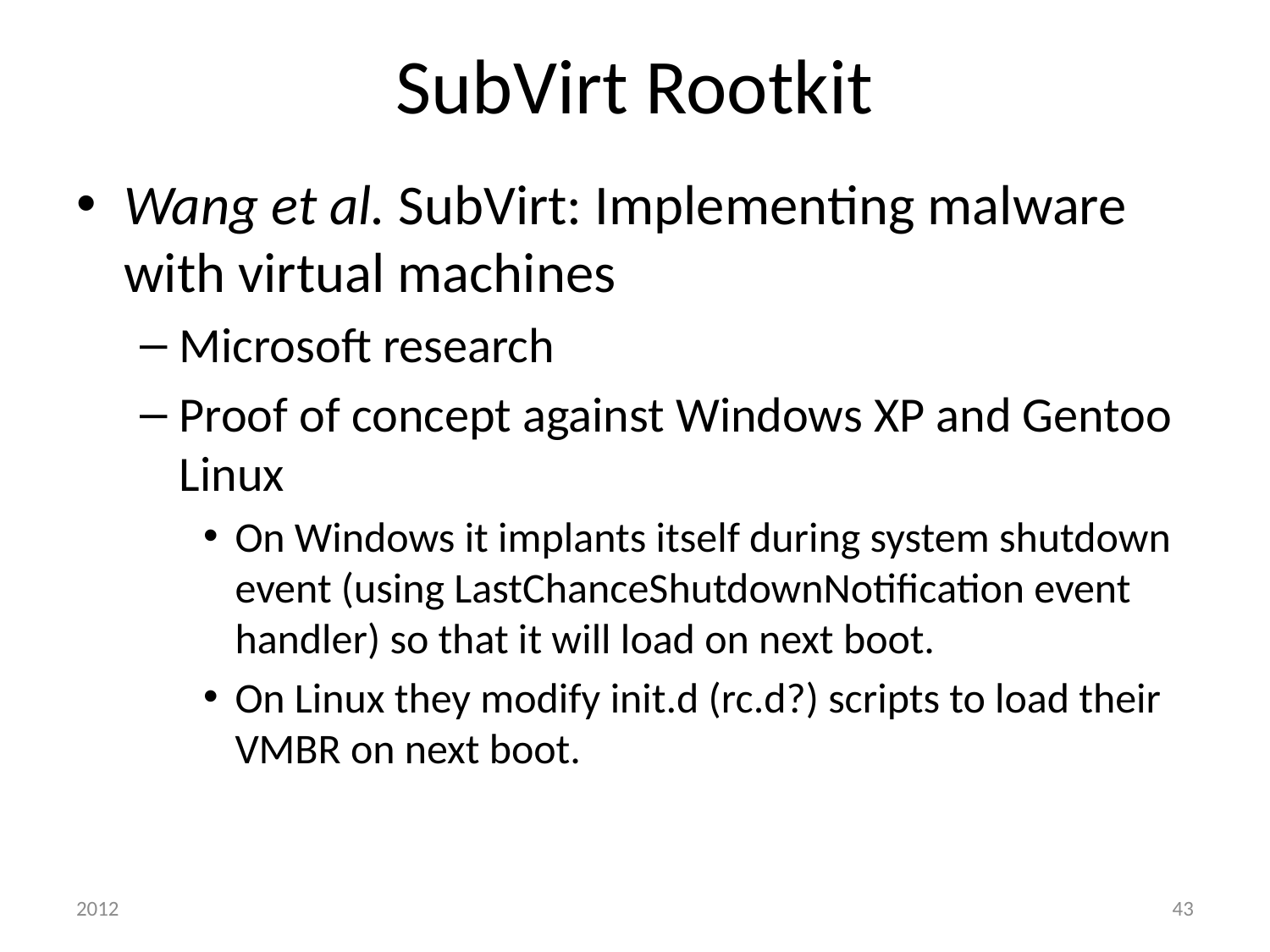

# SubVirt Rootkit
Wang et al. SubVirt: Implementing malware with virtual machines
Microsoft research
Proof of concept against Windows XP and Gentoo Linux
On Windows it implants itself during system shutdown event (using LastChanceShutdownNotification event handler) so that it will load on next boot.
On Linux they modify init.d (rc.d?) scripts to load their VMBR on next boot.
2012

43